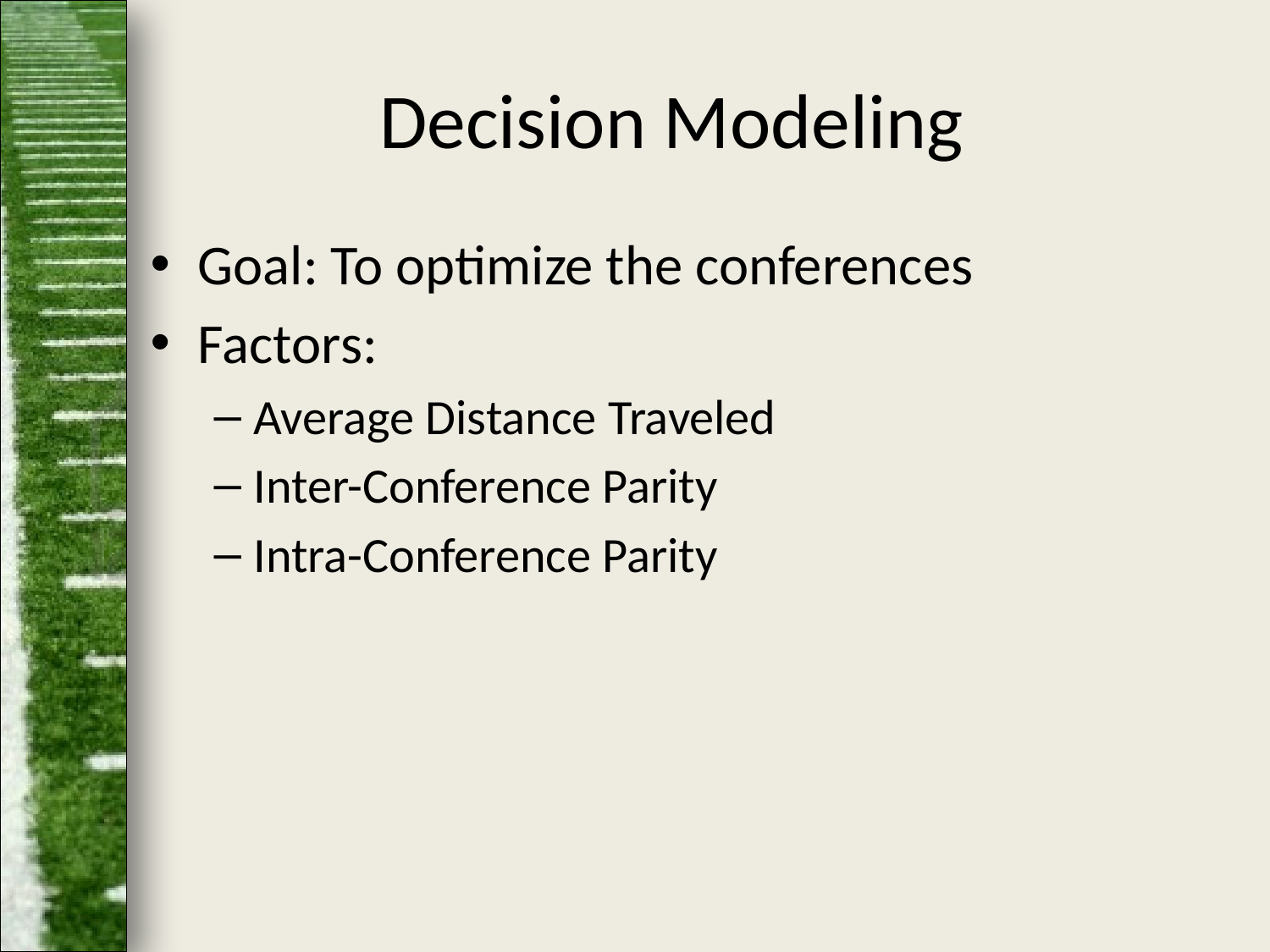

# Decision Modeling
Goal: To optimize the conferences
Factors:
Average Distance Traveled
Inter-Conference Parity
Intra-Conference Parity